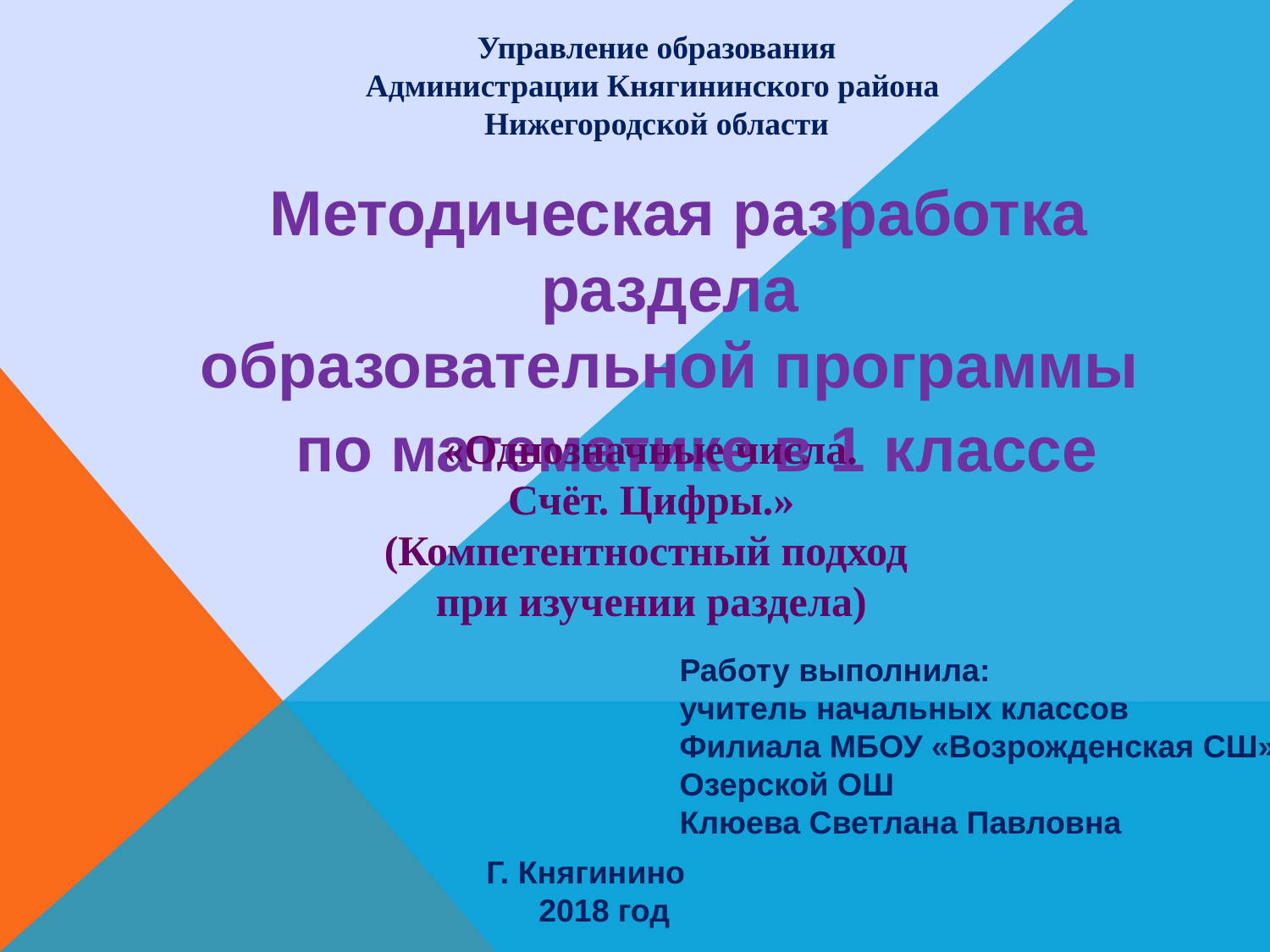

Управление образования
Администрации Княгининского района
Нижегородской области
Методическая разработка раздела
образовательной программы
по математике в 1 классе

 «Однозначные числа.
Счёт. Цифры.»
(Компетентностный подход
при изучении раздела)

Работу выполнила:
учитель начальных классов
Филиала МБОУ «Возрожденская СШ»
Озерской ОШ
Клюева Светлана Павловна
Г. Княгинино
2018 год